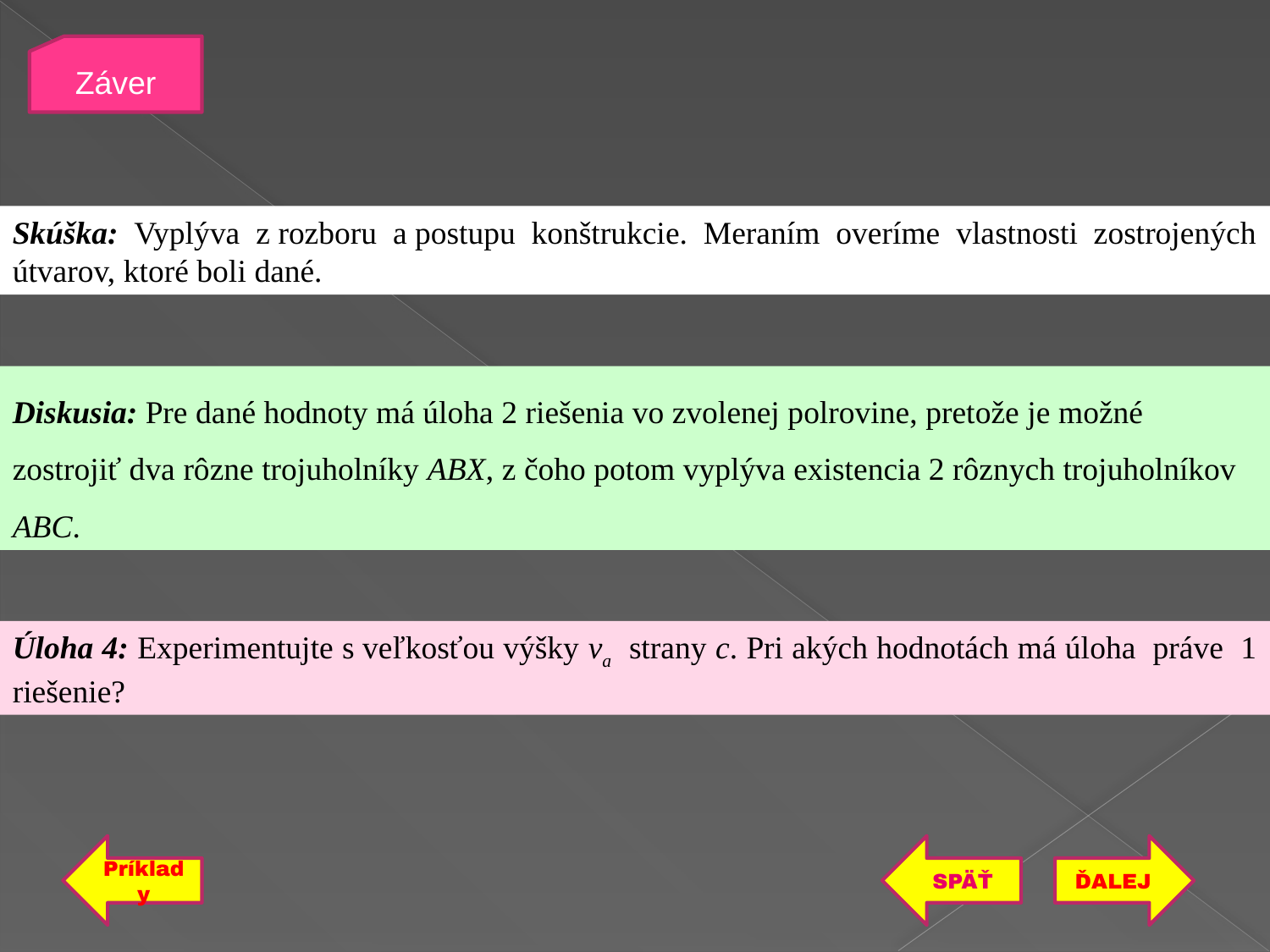

Záver
Skúška: Vyplýva z rozboru a postupu konštrukcie. Meraním overíme vlastnosti zostrojených útvarov, ktoré boli dané.
Diskusia: Pre dané hodnoty má úloha 2 riešenia vo zvolenej polrovine, pretože je možné zostrojiť dva rôzne trojuholníky ABX, z čoho potom vyplýva existencia 2 rôznych trojuholníkov ABC.
Úloha 4: Experimentujte s veľkosťou výšky va  strany c. Pri akých hodnotách má úloha  práve  1 riešenie?
Príklady
späť
ĎALEJ